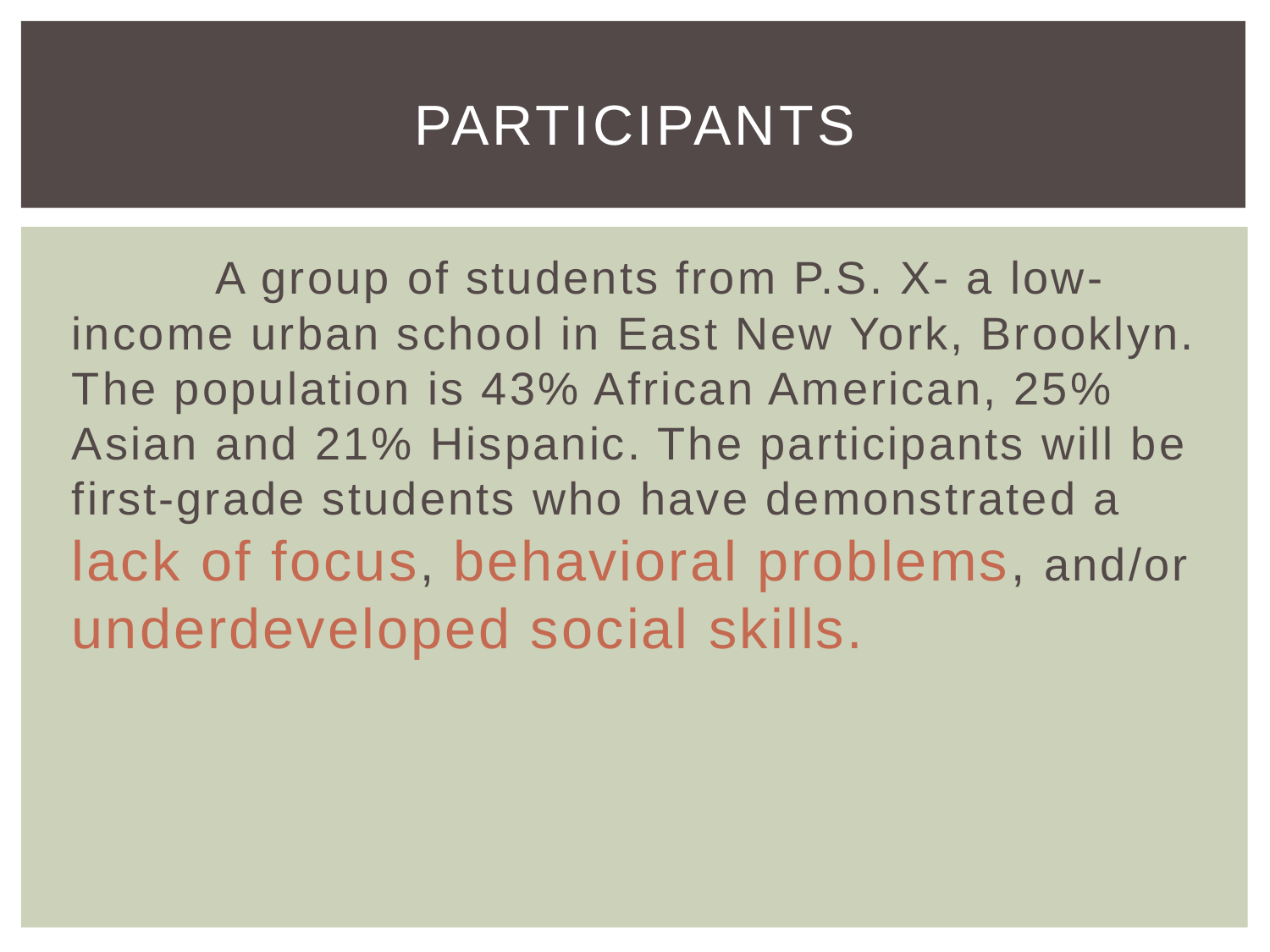

# participants
	 A group of students from P.S. X- a low-income urban school in East New York, Brooklyn. The population is 43% African American, 25% Asian and 21% Hispanic. The participants will be first-grade students who have demonstrated a lack of focus, behavioral problems, and/or underdeveloped social skills.